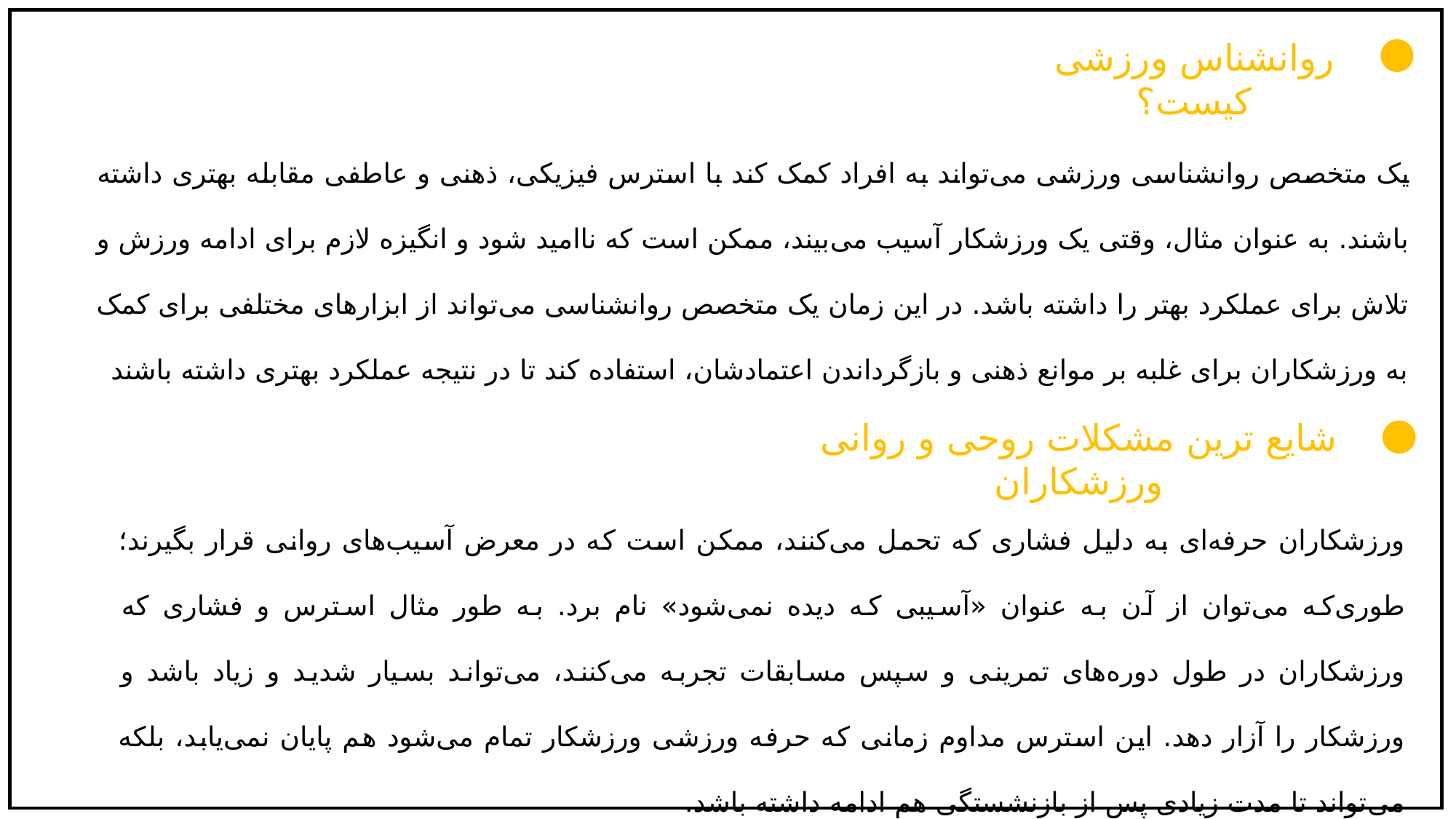

روانشناس ورزشی کیست؟
یک متخصص روانشناسی ورزشی می‌تواند به افراد کمک کند با استرس فیزیکی، ذهنی و عاطفی مقابله بهتری داشته باشند. به عنوان مثال، وقتی یک ورزشکار آسیب می‌بیند، ممکن است که ناامید شود و انگیزه لازم برای ادامه ورزش و تلاش برای عملکرد بهتر را داشته باشد. در این زمان یک متخصص روانشناسی می‌تواند از ابزارهای مختلفی برای کمک به ورزشکاران برای غلبه بر موانع ذهنی و بازگرداندن اعتمادشان، استفاده کند تا در نتیجه عملکرد بهتری داشته باشند
شایع ترین مشکلات روحی و روانی ورزشکاران

ورزشکاران حرفه‌ای به دلیل فشاری که تحمل می‌کنند، ممکن است که در معرض آسیب‌های روانی قرار بگیرند؛ طوری‌که می‌توان از آن به عنوان «آسیبی که دیده نمی‌شود» نام برد. به طور مثال استرس و فشاری که ورزشکاران در طول دوره‌های تمرینی و سپس مسابقات تجربه می‌کنند، می‌تواند بسیار شدید و زیاد باشد و ورزشکار را آزار دهد. این استرس مداوم زمانی که حرفه ورزشی ورزشکار تمام می‌شود هم پایان نمی‌یابد، بلکه می‌تواند تا مدت زیادی پس از بازنشستگی هم ادامه داشته باشد.